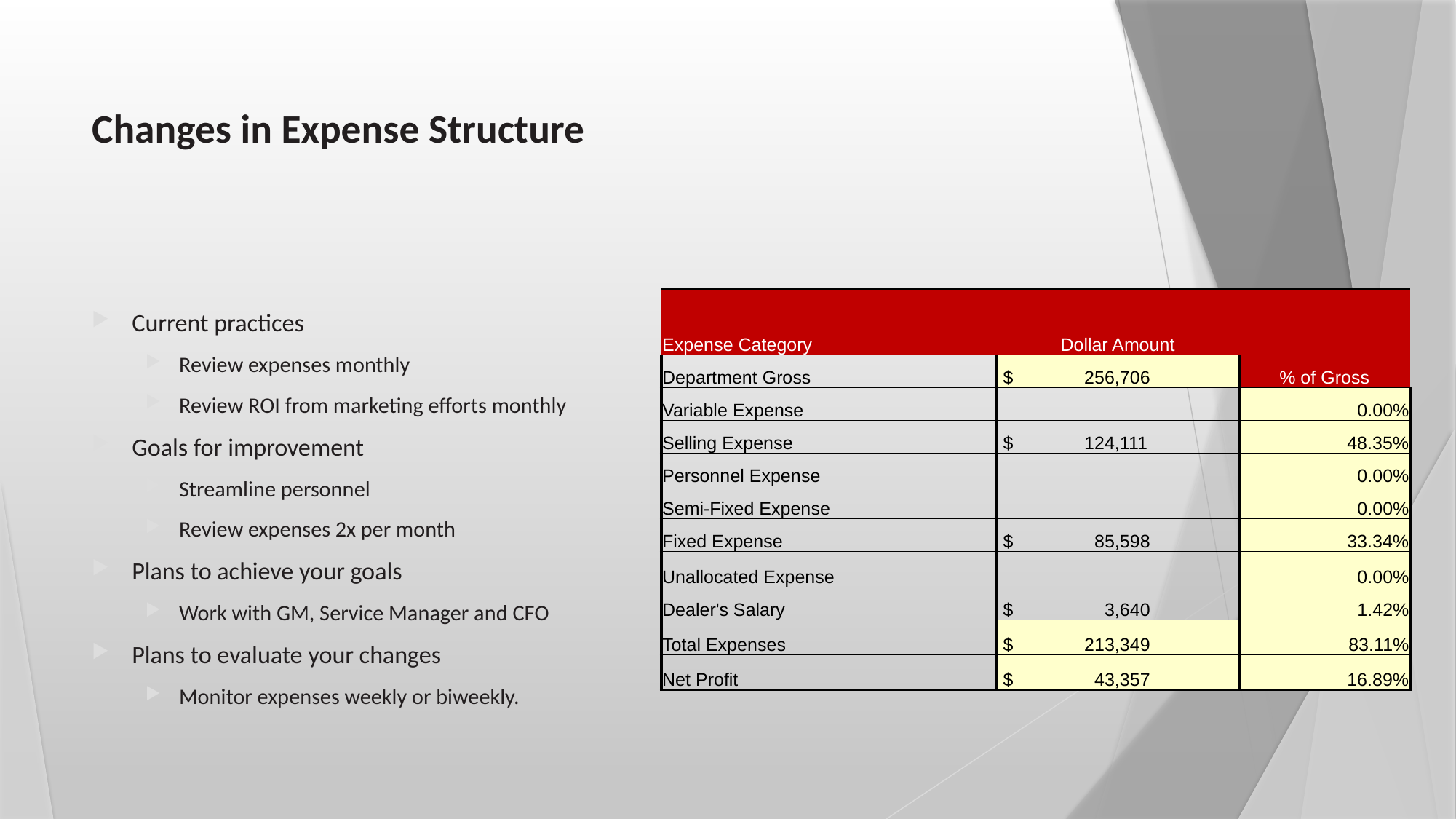

# Changes in Expense Structure

Current practices
Review expenses monthly
Review ROI from marketing efforts monthly
Goals for improvement
Streamline personnel
Review expenses 2x per month
Plans to achieve your goals
Work with GM, Service Manager and CFO
Plans to evaluate your changes
Monitor expenses weekly or biweekly.

| Expense Category | Dollar Amount |  |
| --- | --- | --- |
| Department Gross | $ 256,706 | % of Gross |
| Variable Expense |  | 0.00% |
| Selling Expense | $ 124,111 | 48.35% |
| Personnel Expense |  | 0.00% |
| Semi-Fixed Expense |  | 0.00% |
| Fixed Expense | $ 85,598 | 33.34% |
| Unallocated Expense |  | 0.00% |
| Dealer's Salary | $ 3,640 | 1.42% |
| Total Expenses | $ 213,349 | 83.11% |
| Net Profit | $ 43,357 | 16.89% |